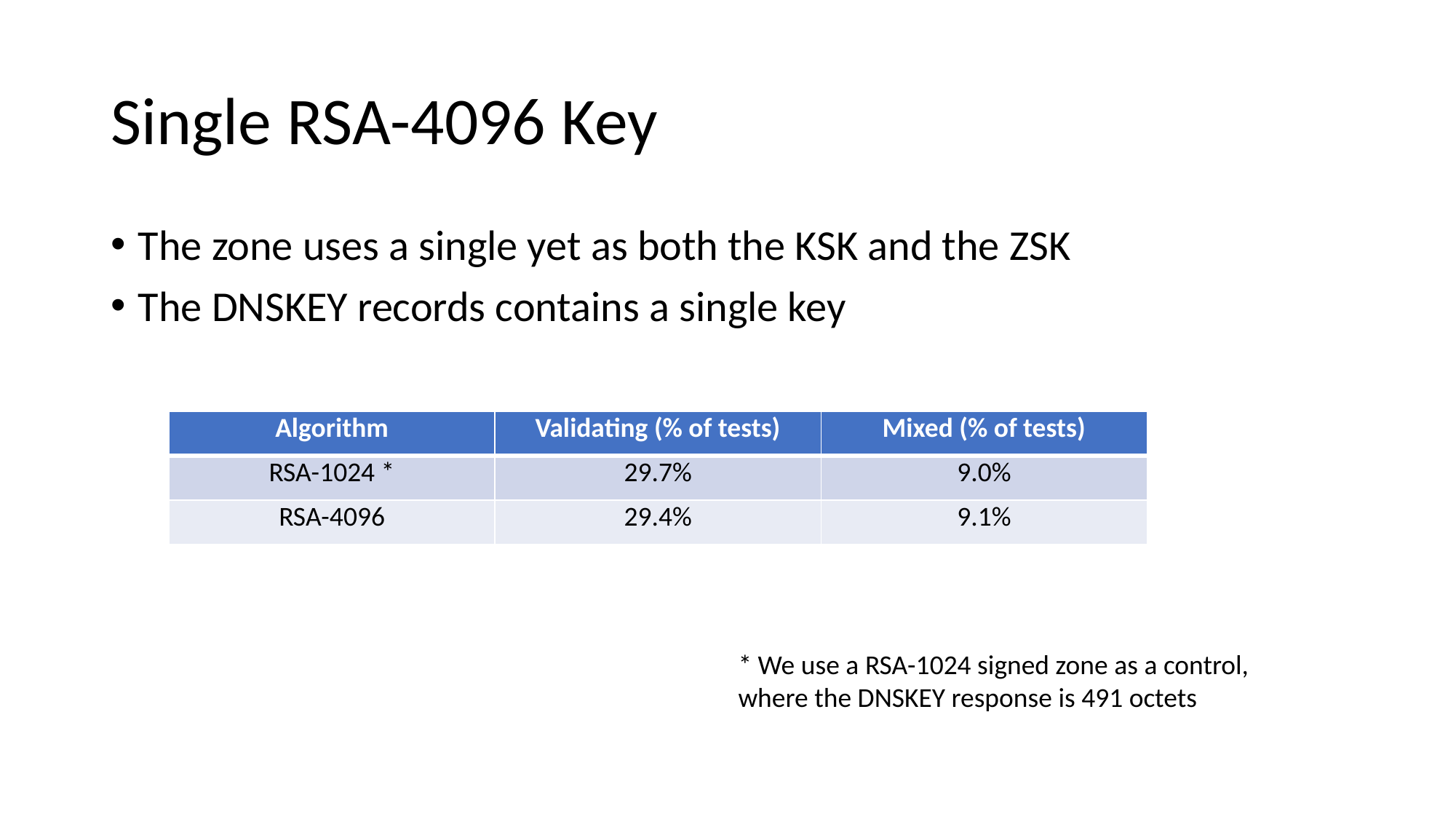

# Single RSA-4096 Key
The zone uses a single yet as both the KSK and the ZSK
The DNSKEY records contains a single key
| Algorithm | Validating (% of tests) | Mixed (% of tests) |
| --- | --- | --- |
| RSA-1024 \* | 29.7% | 9.0% |
| RSA-4096 | 29.4% | 9.1% |
* We use a RSA-1024 signed zone as a control, where the DNSKEY response is 491 octets